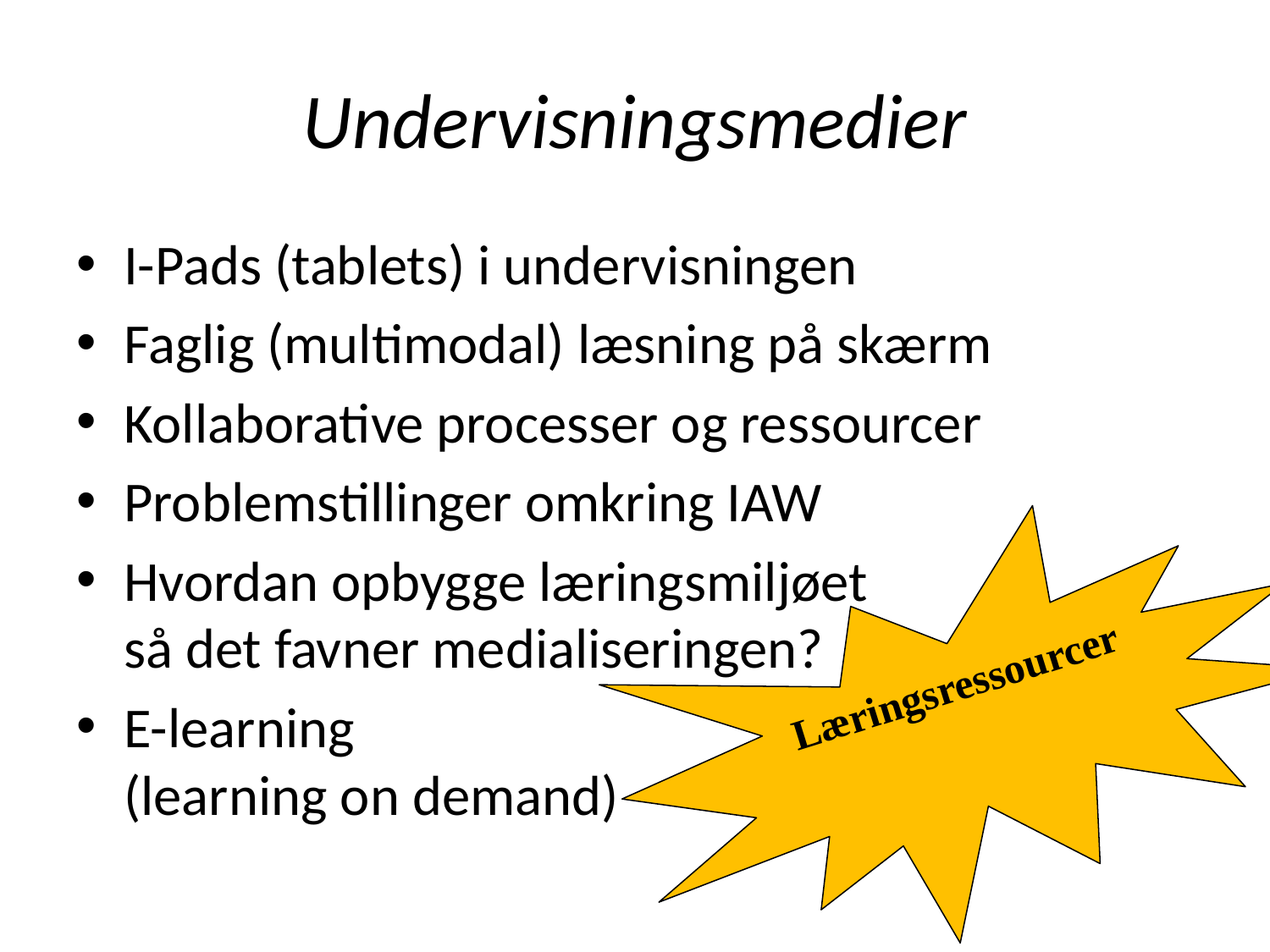

# Undervisningsmedier
I-Pads (tablets) i undervisningen
Faglig (multimodal) læsning på skærm
Kollaborative processer og ressourcer
Problemstillinger omkring IAW
Hvordan opbygge læringsmiljøet
så det favner medialiseringen?
E-learning
(learning on demand)

Læringsressourcer